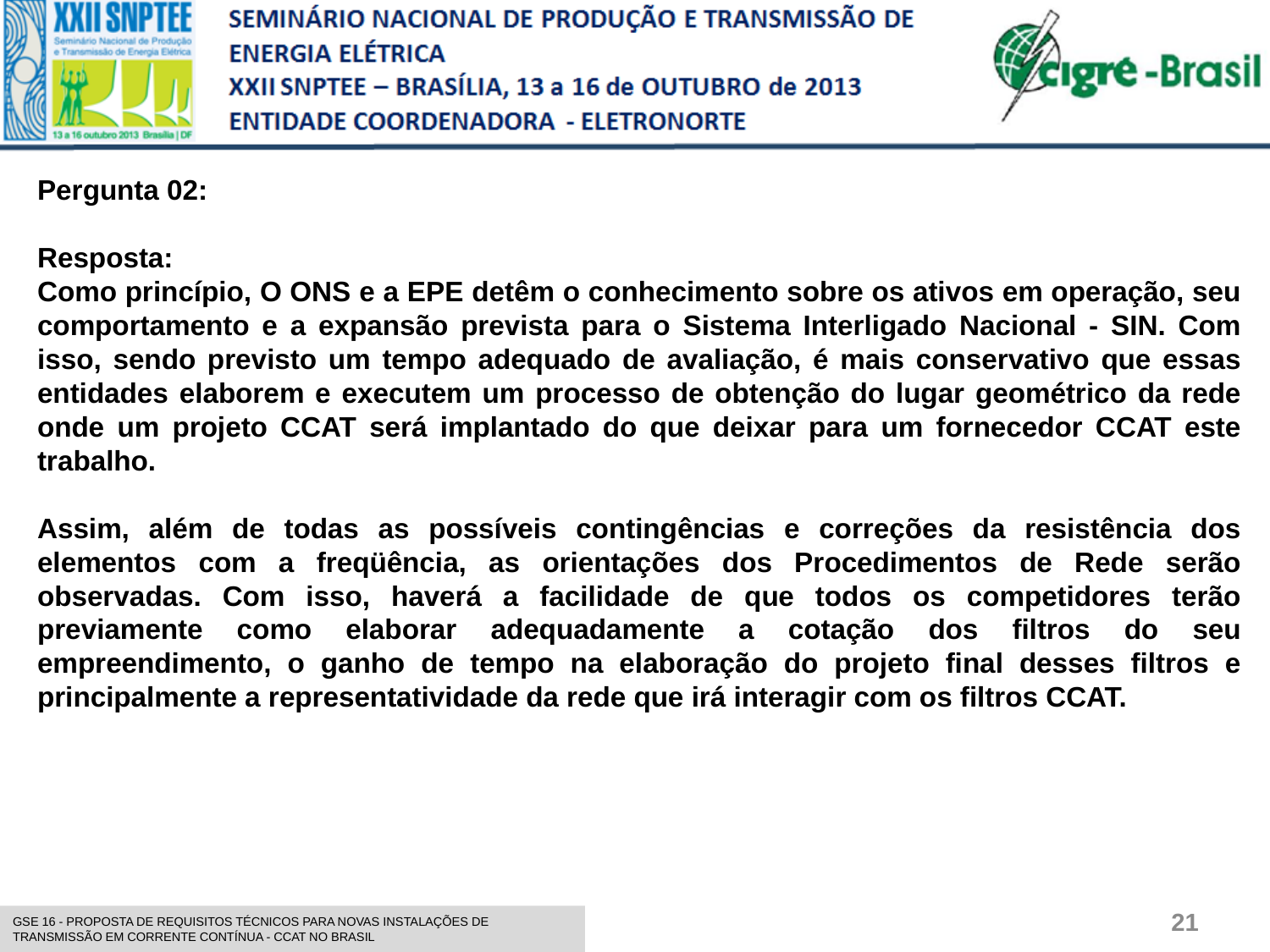

Pergunta 02:

Resposta:
Como princípio, O ONS e a EPE detêm o conhecimento sobre os ativos em operação, seu comportamento e a expansão prevista para o Sistema Interligado Nacional - SIN. Com isso, sendo previsto um tempo adequado de avaliação, é mais conservativo que essas entidades elaborem e executem um processo de obtenção do lugar geométrico da rede onde um projeto CCAT será implantado do que deixar para um fornecedor CCAT este trabalho.

Assim, além de todas as possíveis contingências e correções da resistência dos elementos com a freqüência, as orientações dos Procedimentos de Rede serão observadas. Com isso, haverá a facilidade de que todos os competidores terão previamente como elaborar adequadamente a cotação dos filtros do seu empreendimento, o ganho de tempo na elaboração do projeto final desses filtros e principalmente a representatividade da rede que irá interagir com os filtros CCAT.
21